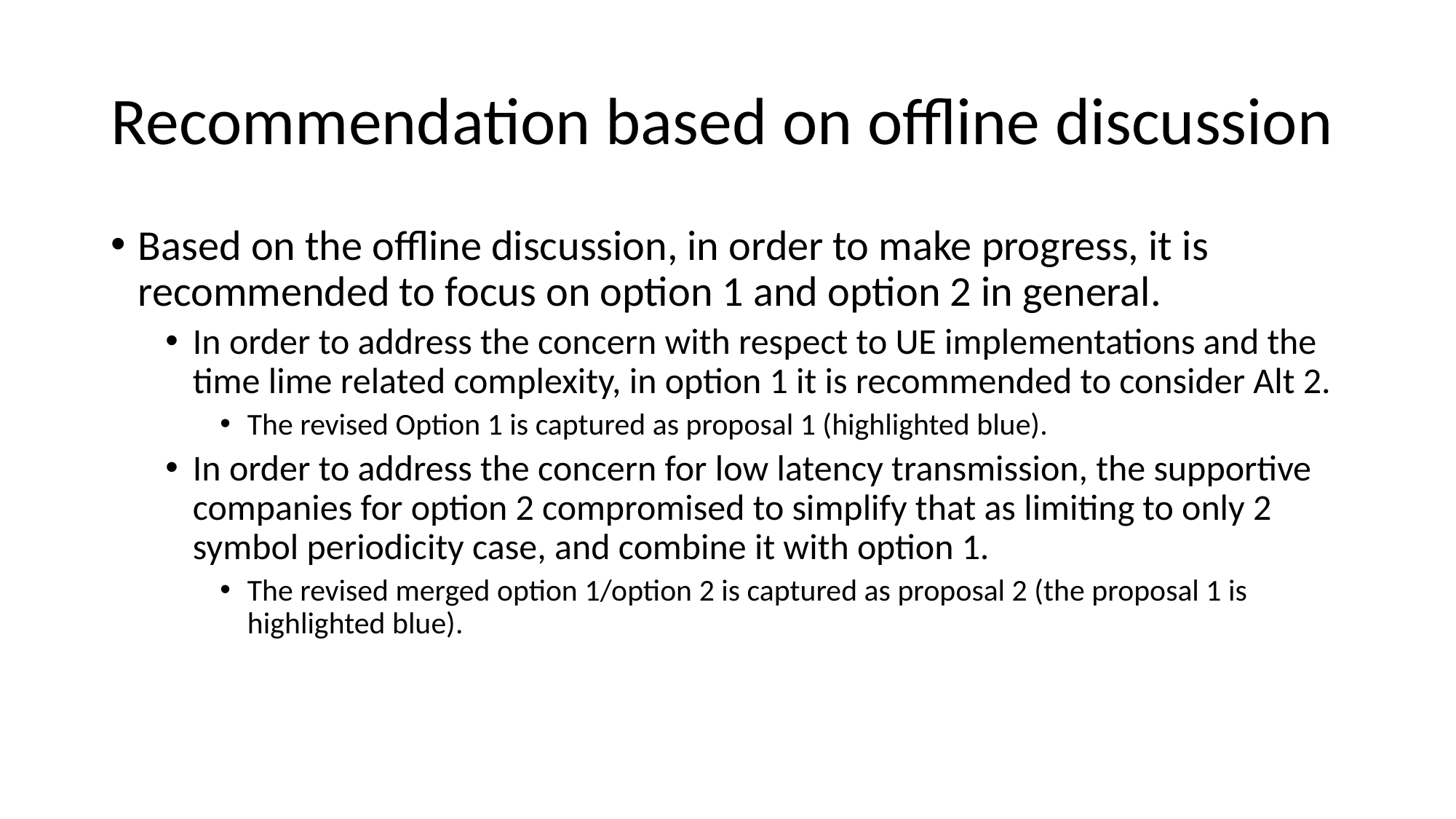

# Recommendation based on offline discussion
Based on the offline discussion, in order to make progress, it is recommended to focus on option 1 and option 2 in general.
In order to address the concern with respect to UE implementations and the time lime related complexity, in option 1 it is recommended to consider Alt 2.
The revised Option 1 is captured as proposal 1 (highlighted blue).
In order to address the concern for low latency transmission, the supportive companies for option 2 compromised to simplify that as limiting to only 2 symbol periodicity case, and combine it with option 1.
The revised merged option 1/option 2 is captured as proposal 2 (the proposal 1 is highlighted blue).